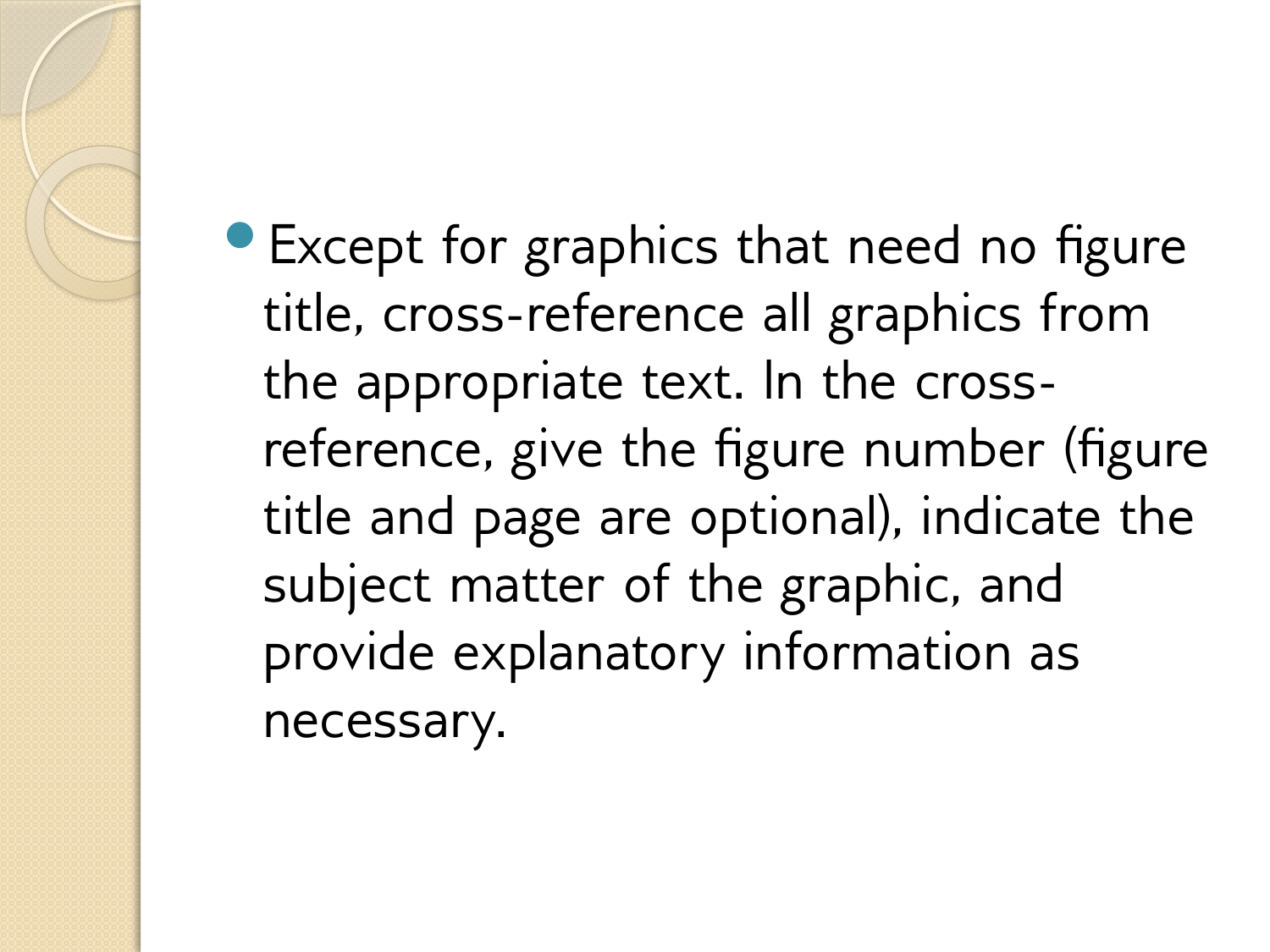

#
Except for graphics that need no figure title, cross-reference all graphics from the appropriate text. In the cross-reference, give the figure number (figure title and page are optional), indicate the subject matter of the graphic, and provide explanatory information as necessary.